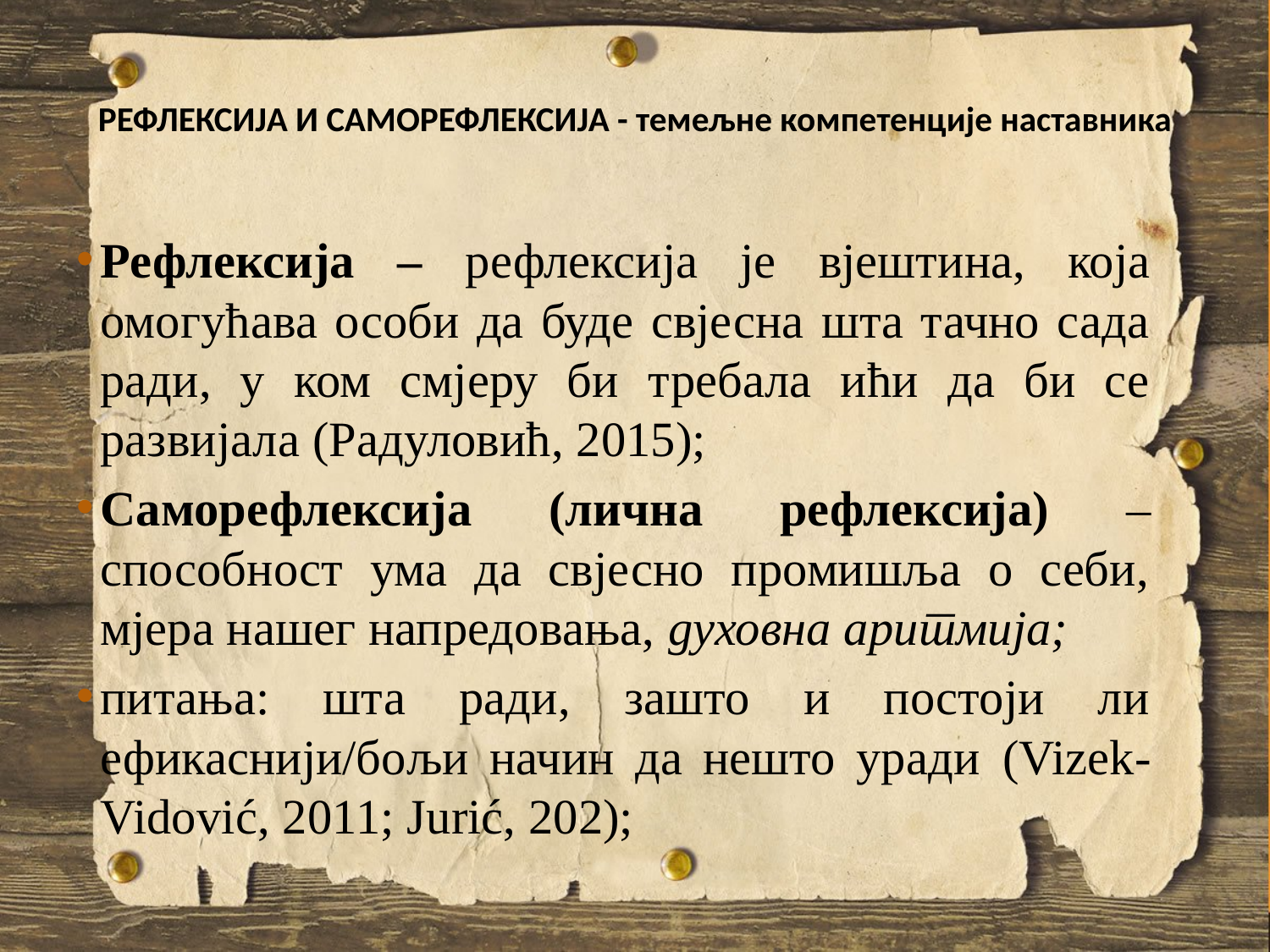

# РЕФЛЕКСИЈА И САМОРЕФЛЕКСИЈА - темељне компетенције наставника
Рефлексија – рефлексија је вјештина, која омогућава особи да буде свјесна шта тачно сада ради, у ком смјеру би требала ићи да би се развијалa (Радуловић, 2015);
Саморефлексија (лична рефлексија) – способност ума да свјесно промишља о себи, мјера нашег напредовања, духовна аритмија;
питања: шта ради, зашто и постоји ли ефикаснији/бољи начин да нешто уради (Vizek-Vidović, 2011; Јurić, 202);